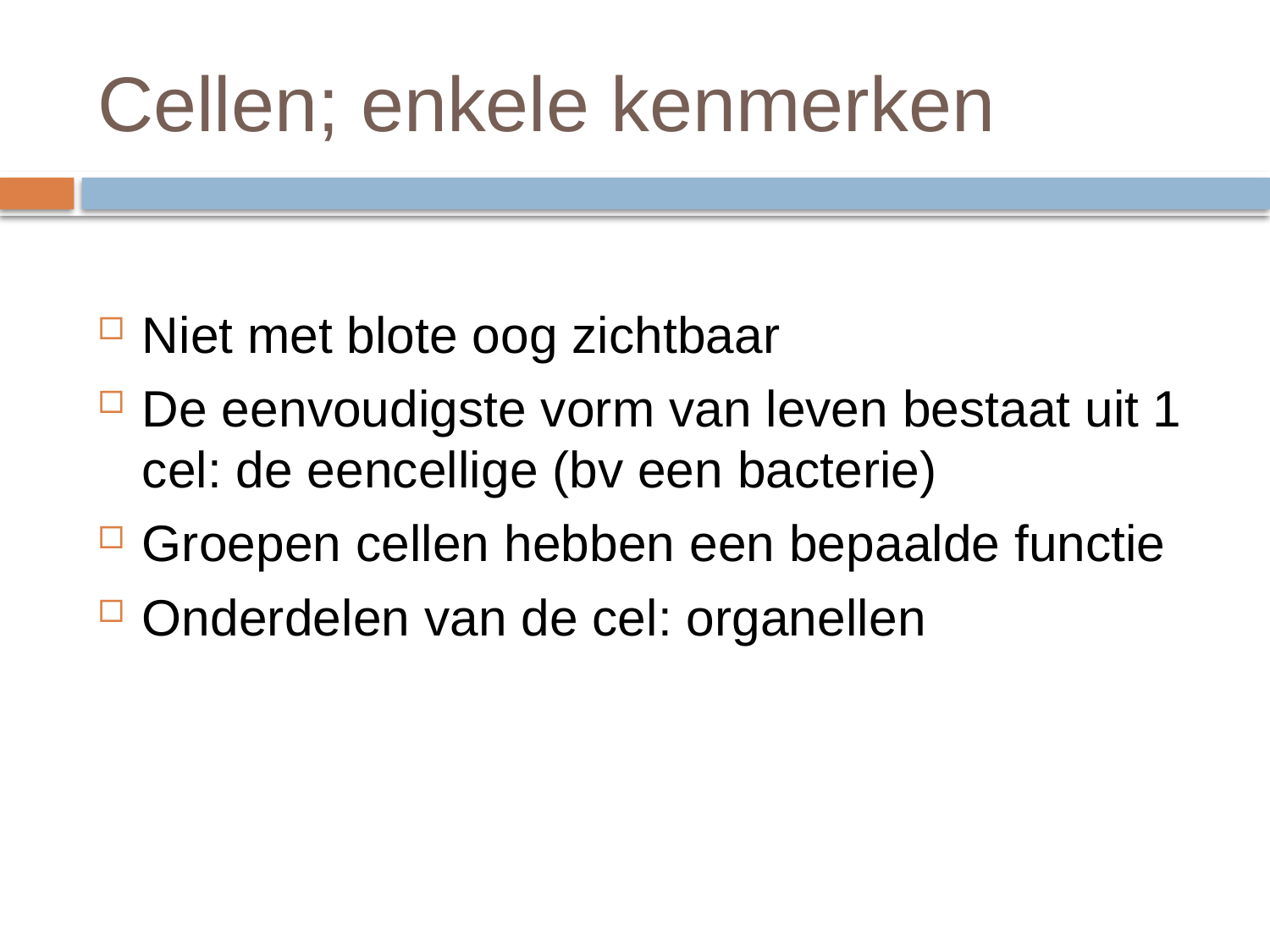

# Cellen; enkele kenmerken

Niet met blote oog zichtbaar
De eenvoudigste vorm van leven bestaat uit 1 cel: de eencellige (bv een bacterie)
Groepen cellen hebben een bepaalde functie
Onderdelen van de cel: organellen